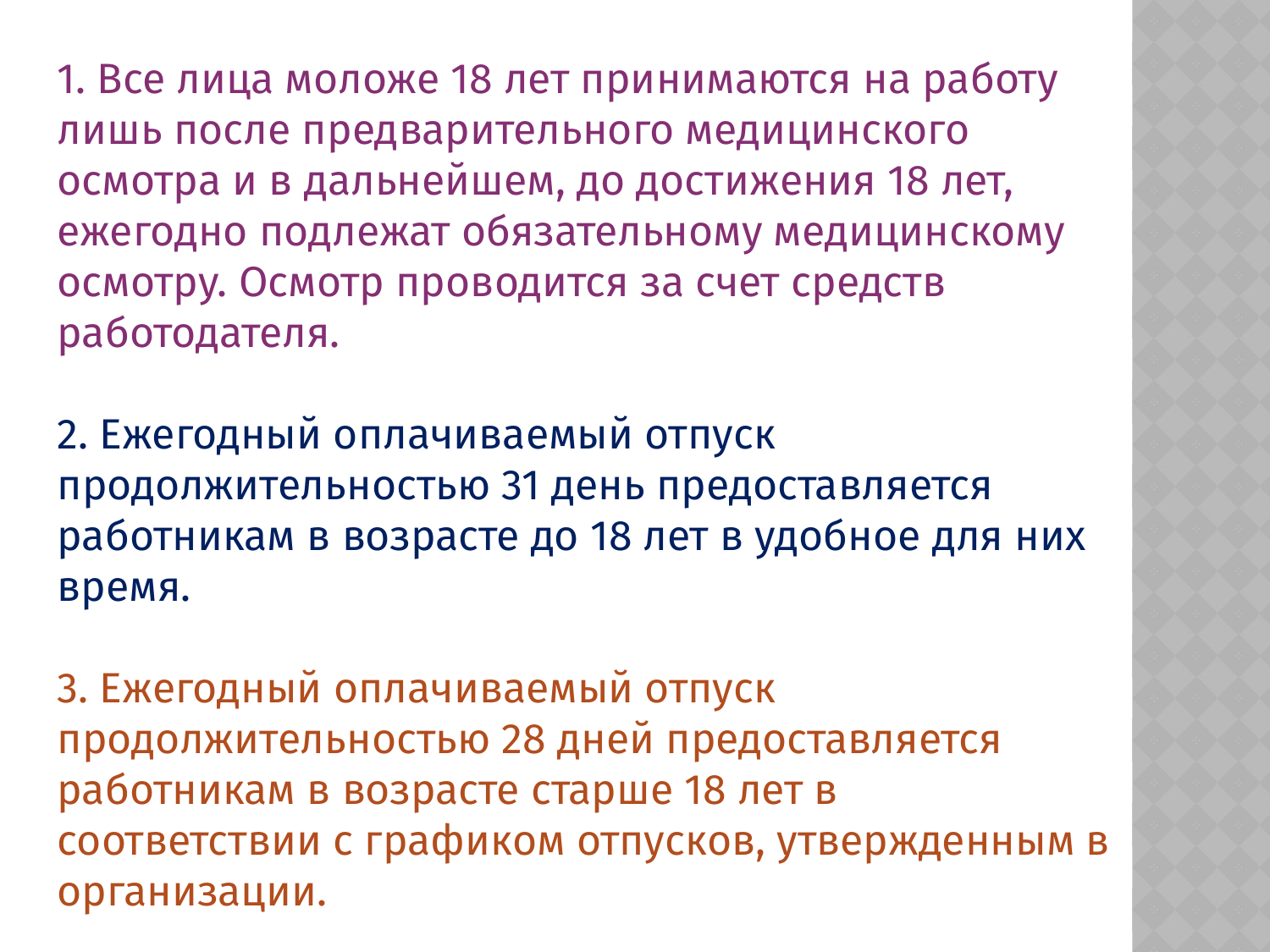

1. Все лица моложе 18 лет принимаются на работу лишь после предварительного медицинского осмотра и в дальнейшем, до достижения 18 лет, ежегодно подлежат обязательному медицинскому осмотру. Осмотр проводится за счет средств работодателя.

2. Ежегодный оплачиваемый отпуск продолжительностью 31 день предоставляется работникам в возрасте до 18 лет в удобное для них время.

3. Ежегодный оплачиваемый отпуск продолжительностью 28 дней предоставляется работникам в возрасте старше 18 лет в соответствии с графиком отпусков, утвержденным в организации.